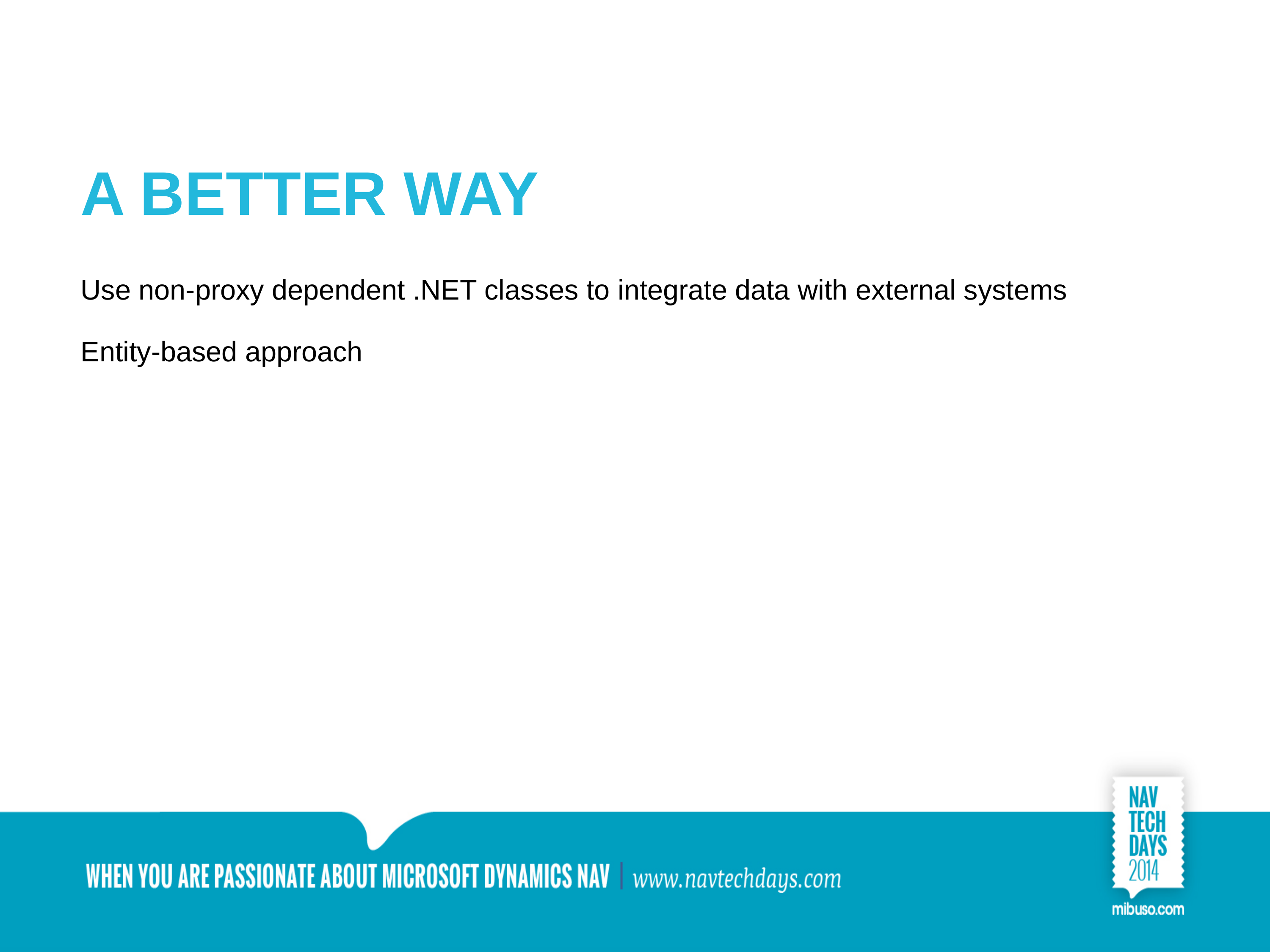

# A better way
Use non-proxy dependent .NET classes to integrate data with external systems
Entity-based approach